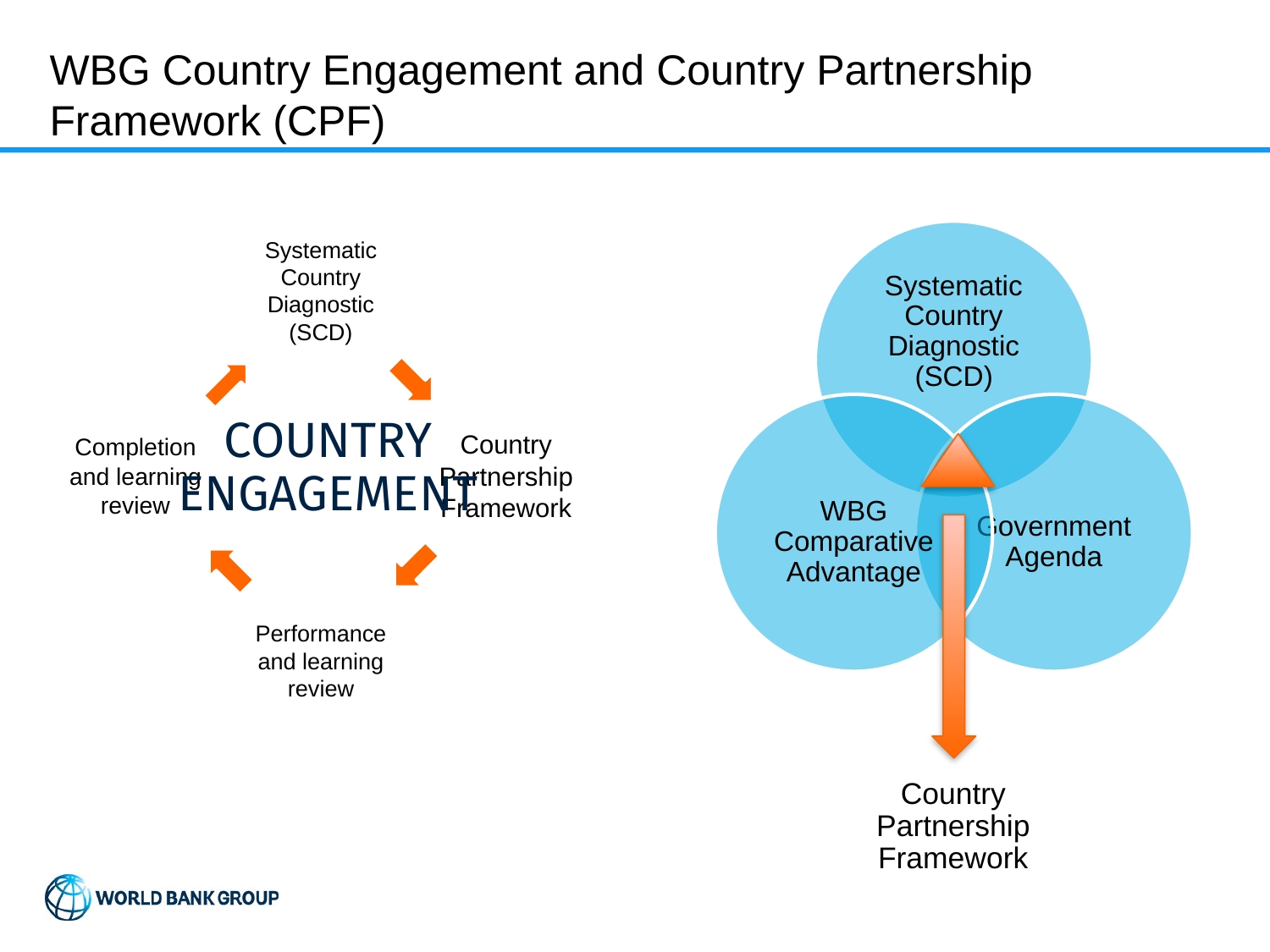

# WBG Country Engagement and Country Partnership Framework (CPF)
Systematic Country Diagnostic (SCD)
Government Agenda
WBG Comparative Advantage

Country Partnership Framework
Systematic Country Diagnostic (SCD)
Country Partnership Framework
Performance and learning review
Completion and learning review

COUNTRY ENGAGEMENT